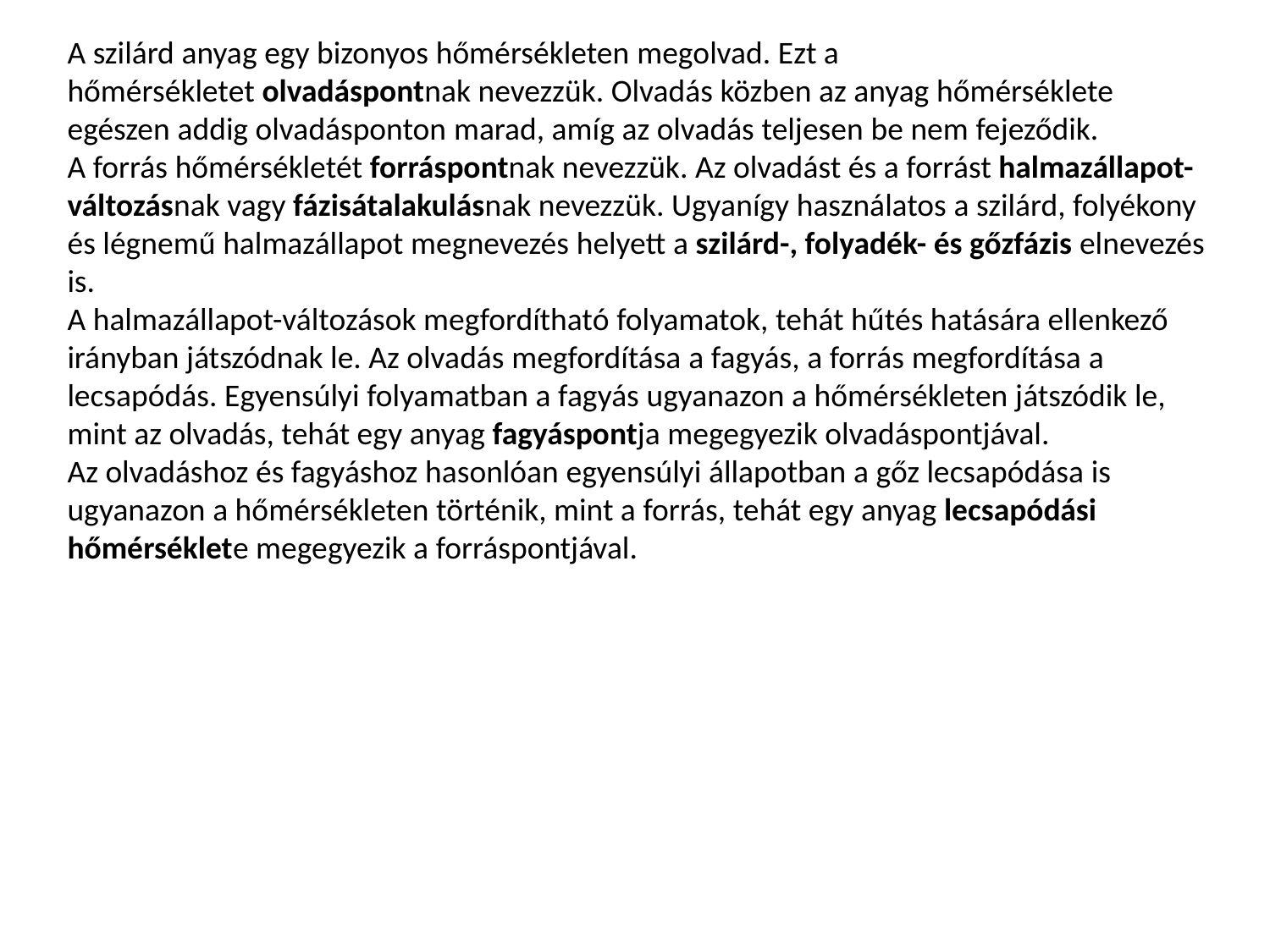

A szilárd anyag egy bizonyos hőmérsékleten megolvad. Ezt a hőmérsékletet olvadáspontnak nevezzük. Olvadás közben az anyag hőmérséklete egészen addig olvadásponton marad, amíg az olvadás teljesen be nem fejeződik.
A forrás hőmérsékletét forráspontnak nevezzük. Az olvadást és a forrást halmazállapot-változásnak vagy fázisátalakulásnak nevezzük. Ugyanígy használatos a szilárd, folyékony és légnemű halmazállapot megnevezés helyett a szilárd-, folyadék- és gőzfázis elnevezés is.
A halmazállapot-változások megfordítható folyamatok, tehát hűtés hatására ellenkező irányban játszódnak le. Az olvadás megfordítása a fagyás, a forrás megfordítása a lecsapódás. Egyensúlyi folyamatban a fagyás ugyanazon a hőmérsékleten játszódik le, mint az olvadás, tehát egy anyag fagyáspontja megegyezik olvadáspontjával.
Az olvadáshoz és fagyáshoz hasonlóan egyensúlyi állapotban a gőz lecsapódása is ugyanazon a hőmérsékleten történik, mint a forrás, tehát egy anyag lecsapódási hőmérséklete megegyezik a forráspontjával.